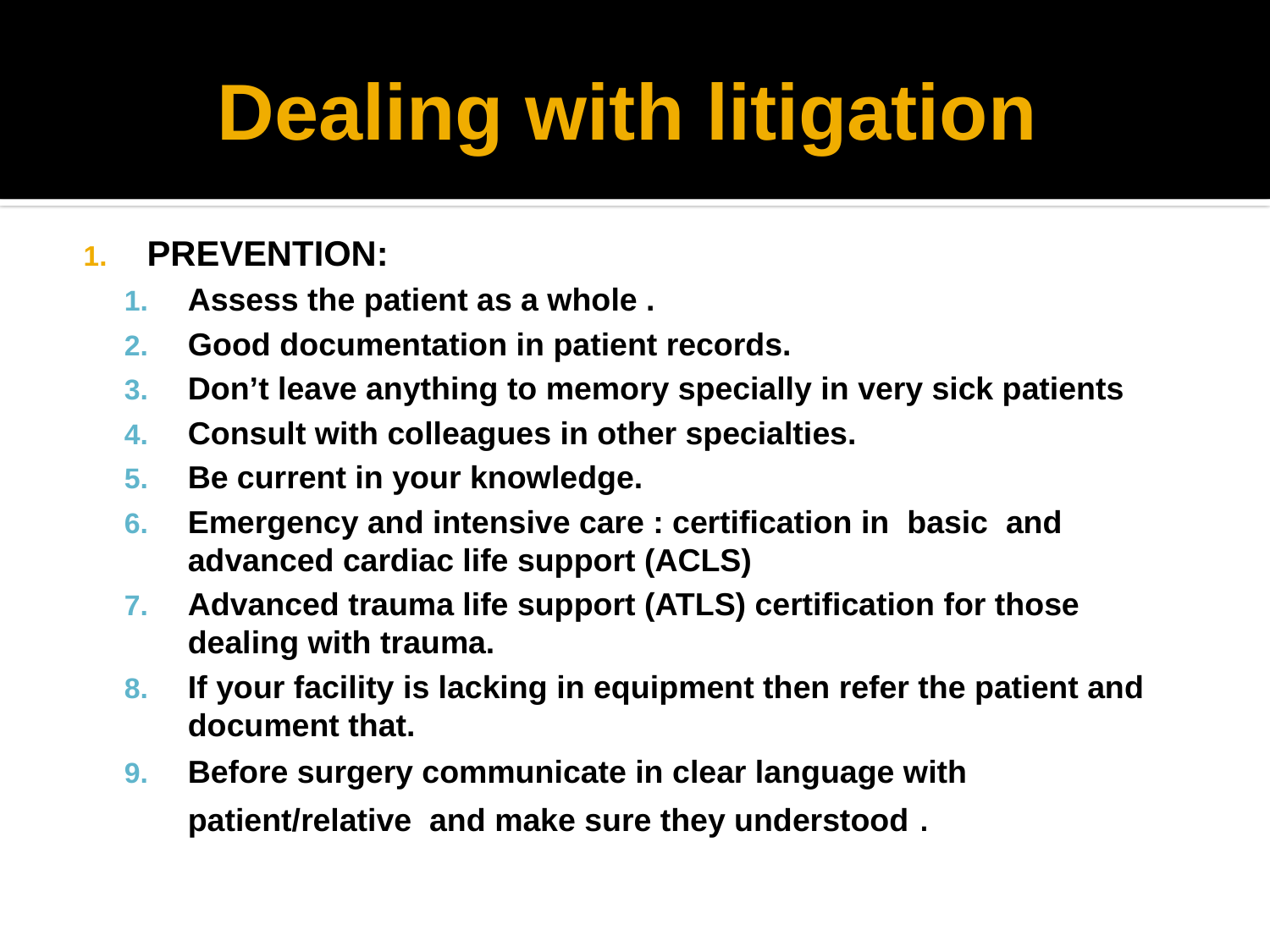

# Dealing with litigation
PREVENTION:
Assess the patient as a whole .
Good documentation in patient records.
Don’t leave anything to memory specially in very sick patients
Consult with colleagues in other specialties.
Be current in your knowledge.
Emergency and intensive care : certification in  basic  and advanced cardiac life support (ACLS)
Advanced trauma life support (ATLS) certification for those dealing with trauma.
If your facility is lacking in equipment then refer the patient and document that.
Before surgery communicate in clear language with  patient/relative  and make sure they understood .